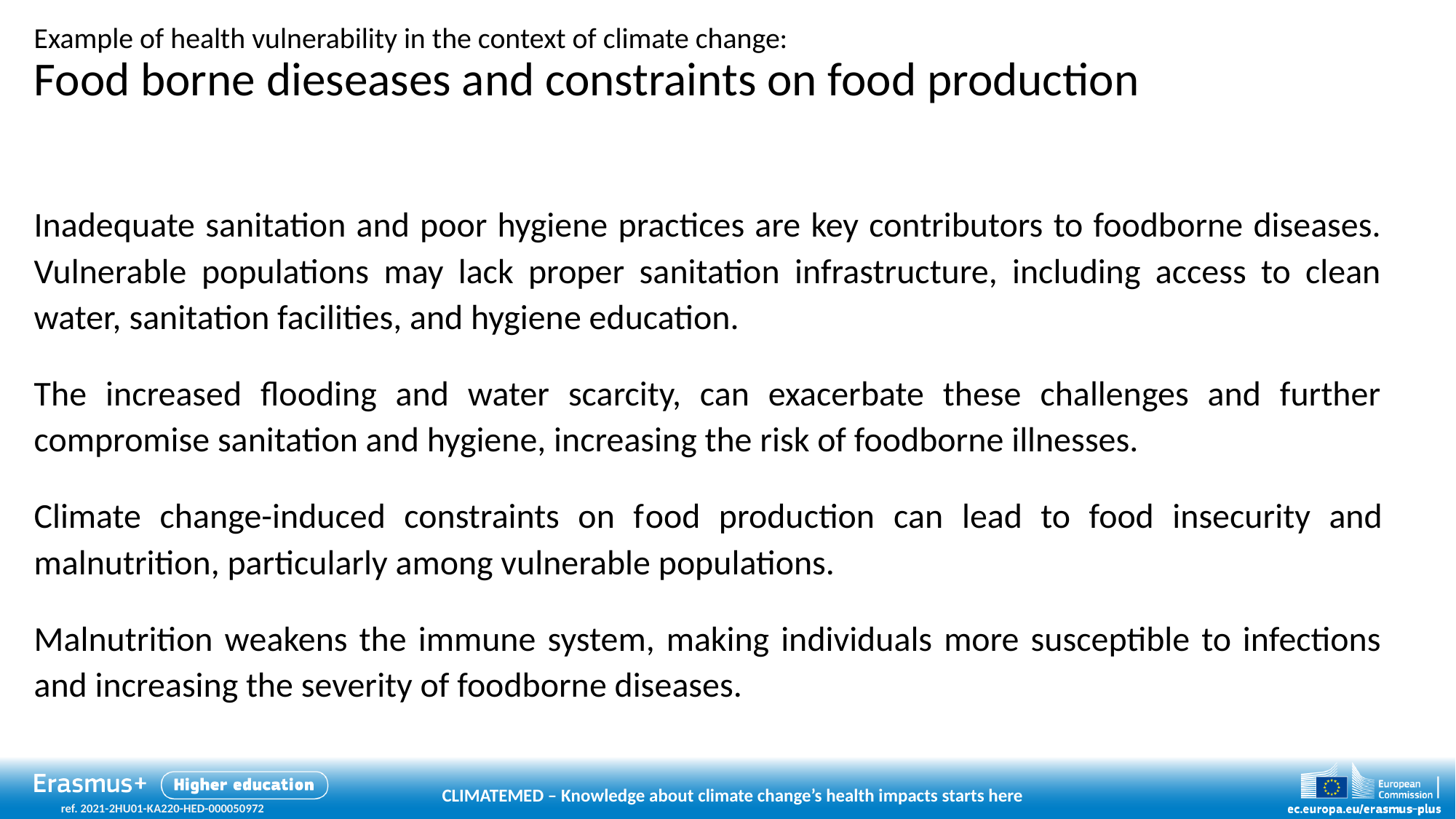

# Example of health vulnerability in the context of climate change: Food borne dieseases and constraints on food production
Inadequate sanitation and poor hygiene practices are key contributors to foodborne diseases. Vulnerable populations may lack proper sanitation infrastructure, including access to clean water, sanitation facilities, and hygiene education.
The increased flooding and water scarcity, can exacerbate these challenges and further compromise sanitation and hygiene, increasing the risk of foodborne illnesses.
Climate change-induced constraints on food production can lead to food insecurity and malnutrition, particularly among vulnerable populations.
Malnutrition weakens the immune system, making individuals more susceptible to infections and increasing the severity of foodborne diseases.